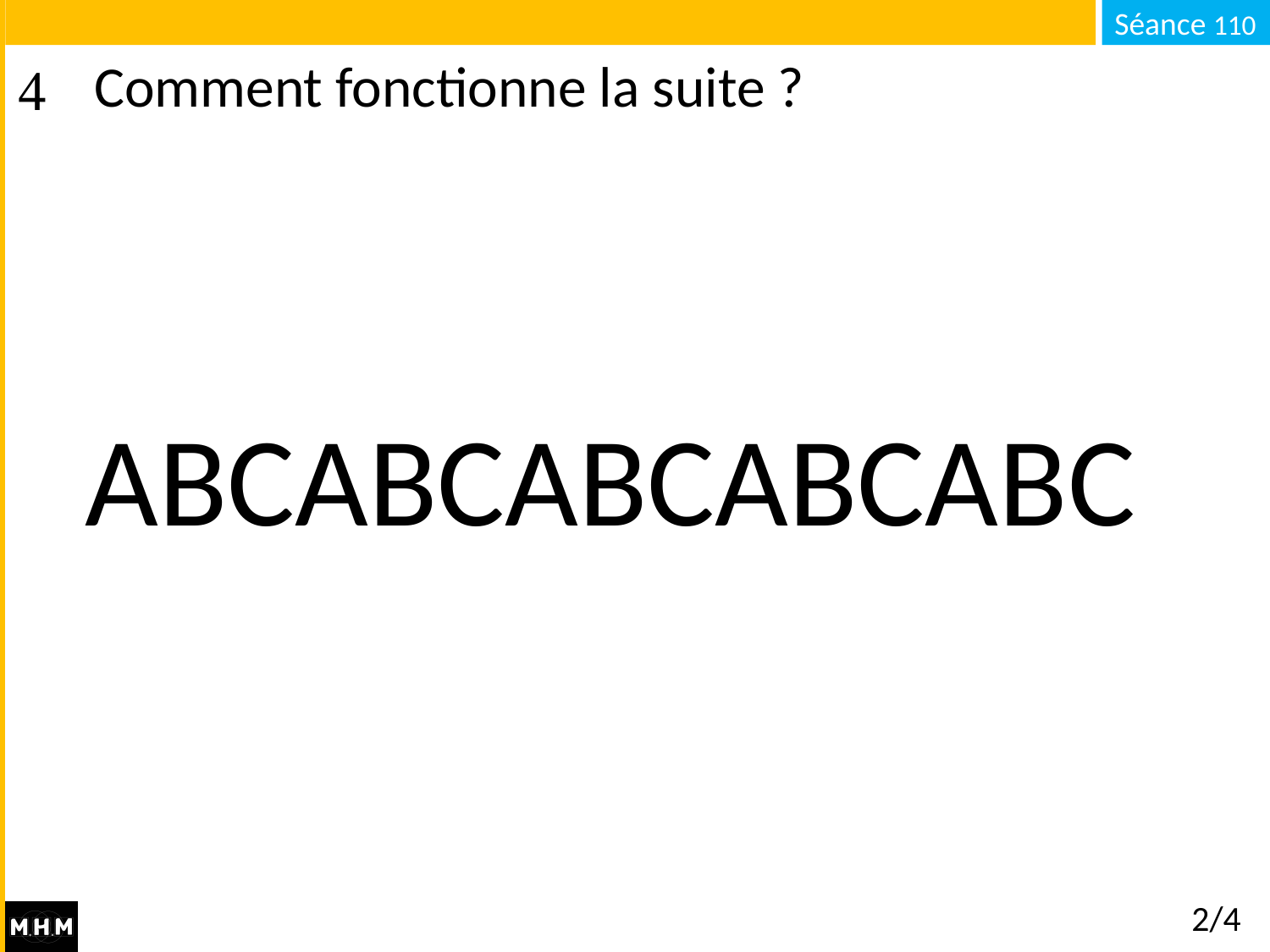

# Comment fonctionne la suite ?
ABCABCABCABCABC
2/4